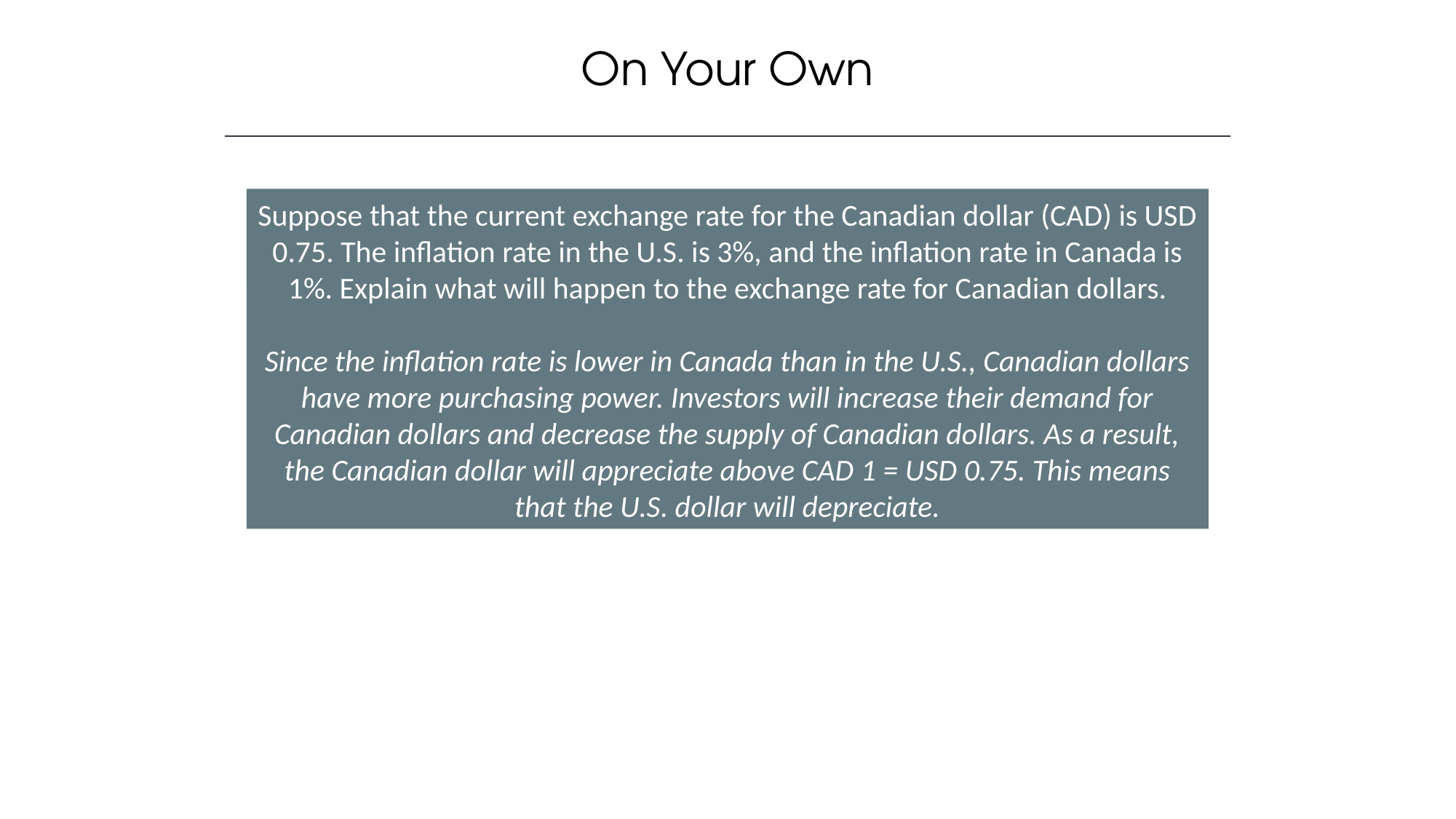

On Your Own

Suppose that the current exchange rate for the Canadian dollar (CAD) is USD 0.75. The inflation rate in the U.S. is 3%, and the inflation rate in Canada is 1%. Explain what will happen to the exchange rate for Canadian dollars.

Since the inflation rate is lower in Canada than in the U.S., Canadian dollars have more purchasing power. Investors will increase their demand for Canadian dollars and decrease the supply of Canadian dollars. As a result, the Canadian dollar will appreciate above CAD 1 = USD 0.75. This means that the U.S. dollar will depreciate.